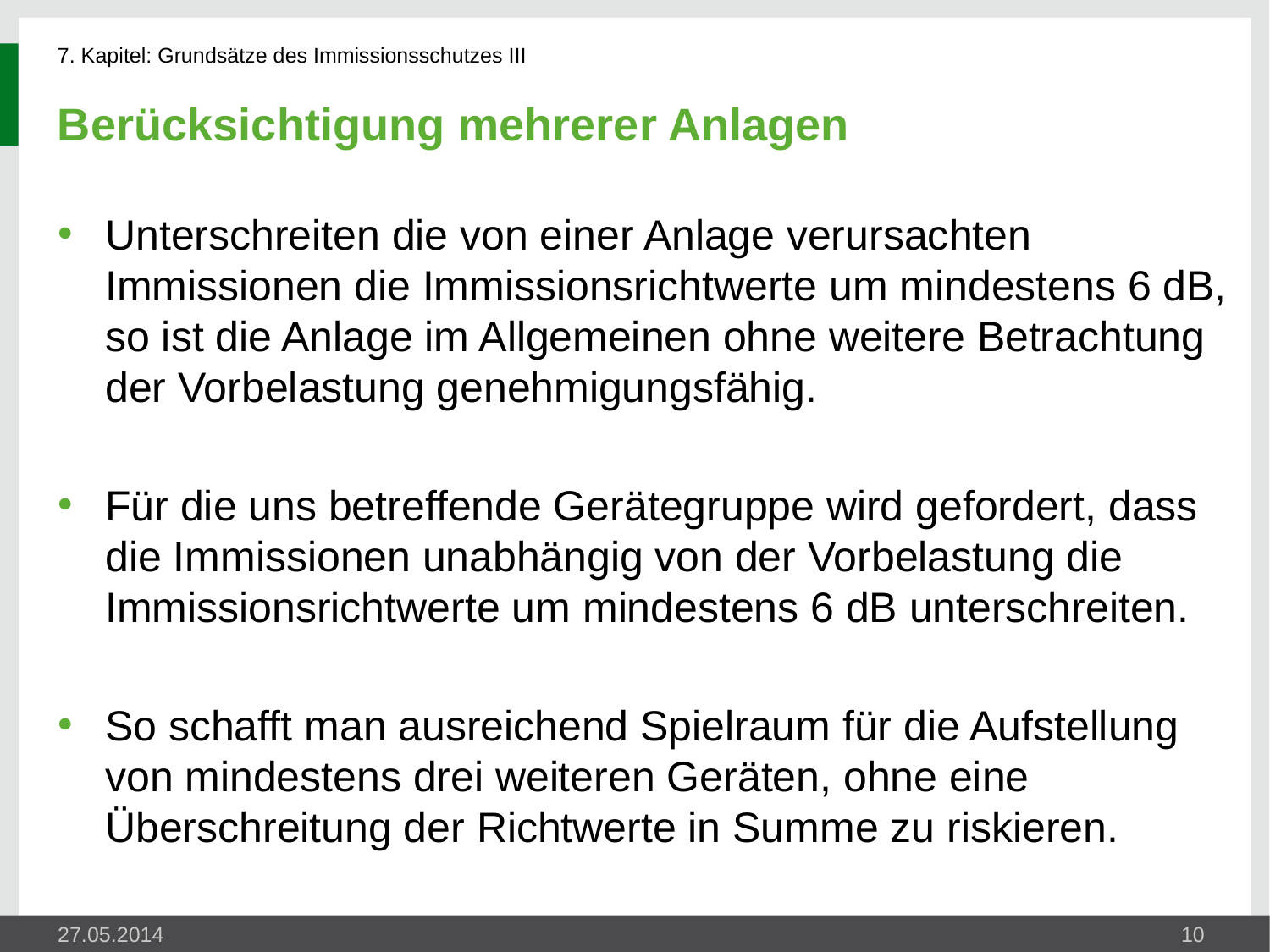

# Berücksichtigung mehrerer Anlagen
Unterschreiten die von einer Anlage verursachten Immissionen die Immissionsrichtwerte um mindestens 6 dB, so ist die Anlage im Allgemeinen ohne weitere Betrachtung der Vorbelastung genehmigungsfähig.

Für die uns betreffende Gerätegruppe wird gefordert, dass die Immissionen unabhängig von der Vorbelastung die Immissionsrichtwerte um mindestens 6 dB unterschreiten.

So schafft man ausreichend Spielraum für die Aufstellung von mindestens drei weiteren Geräten, ohne eine Überschreitung der Richtwerte in Summe zu riskieren.
27.05.2014
10